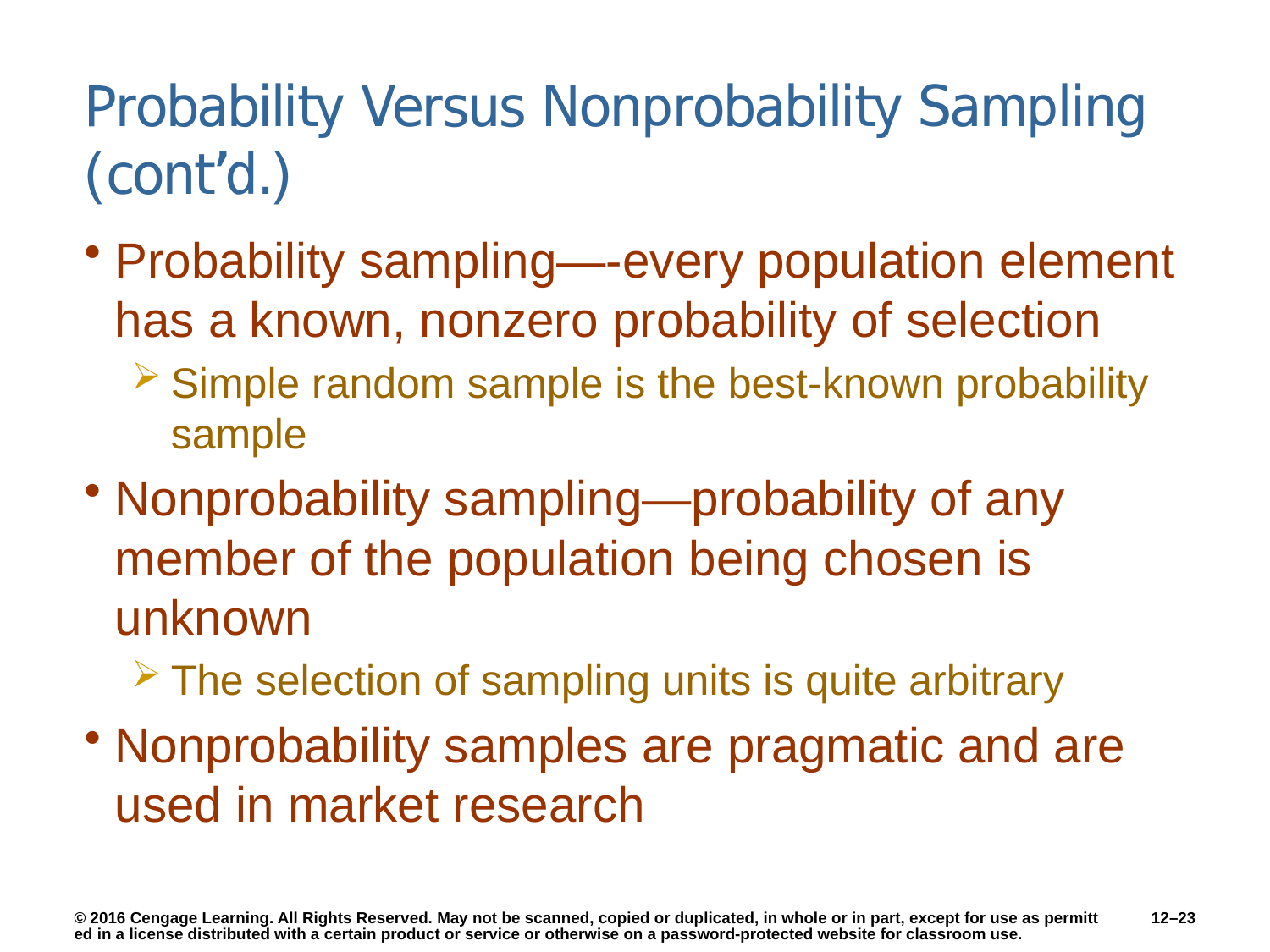

# Probability Versus Nonprobability Sampling (cont’d.)
Probability sampling—-every population element has a known, nonzero probability of selection
Simple random sample is the best-known probability sample
Nonprobability sampling—probability of any member of the population being chosen is unknown
The selection of sampling units is quite arbitrary
Nonprobability samples are pragmatic and are used in market research
12–23
© 2016 Cengage Learning. All Rights Reserved. May not be scanned, copied or duplicated, in whole or in part, except for use as permitted in a license distributed with a certain product or service or otherwise on a password-protected website for classroom use.